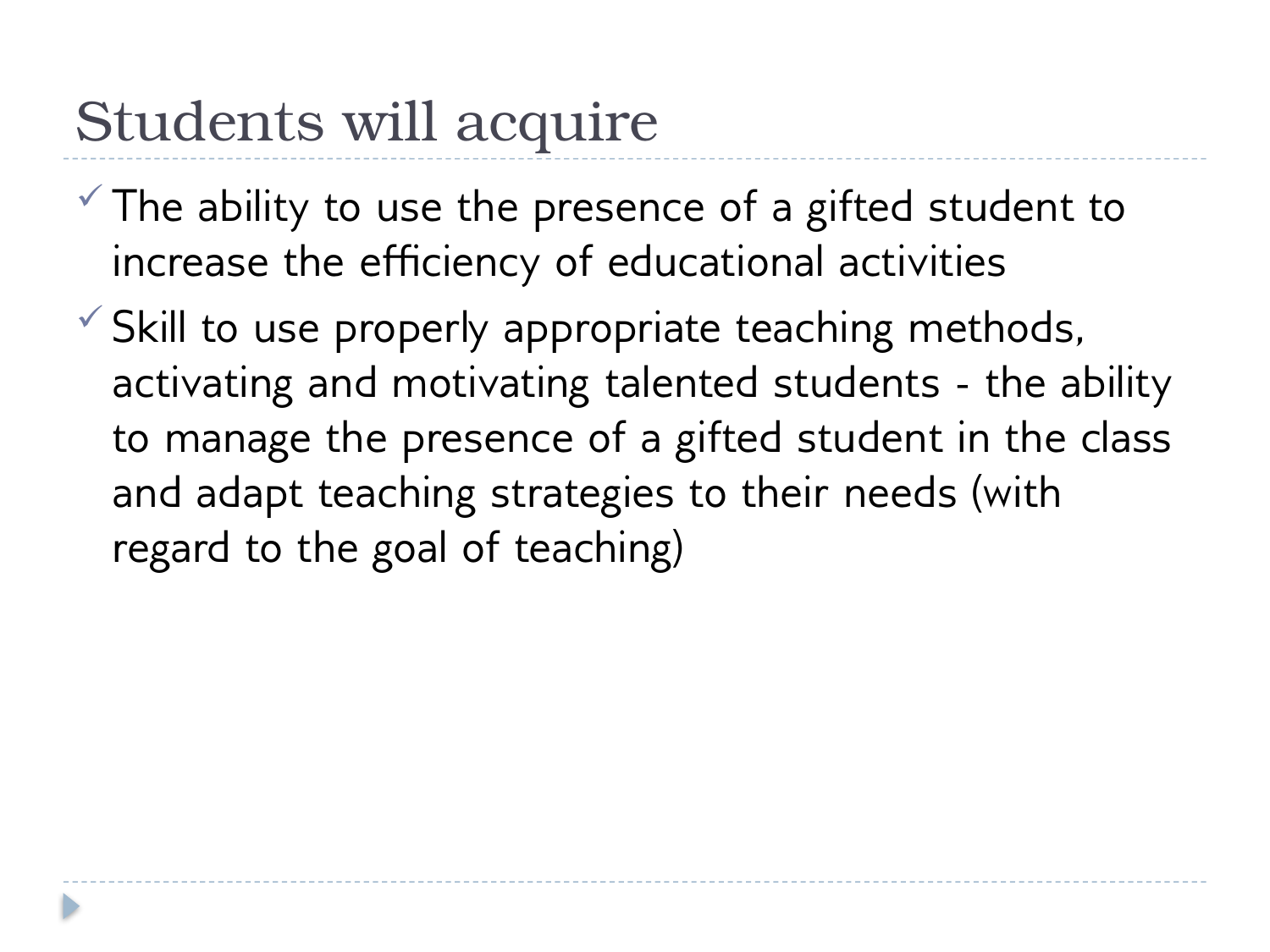

# Students will acquire
The ability to use the presence of a gifted student to increase the efficiency of educational activities
Skill to use properly appropriate teaching methods, activating and motivating talented students - the ability to manage the presence of a gifted student in the class and adapt teaching strategies to their needs (with regard to the goal of teaching)